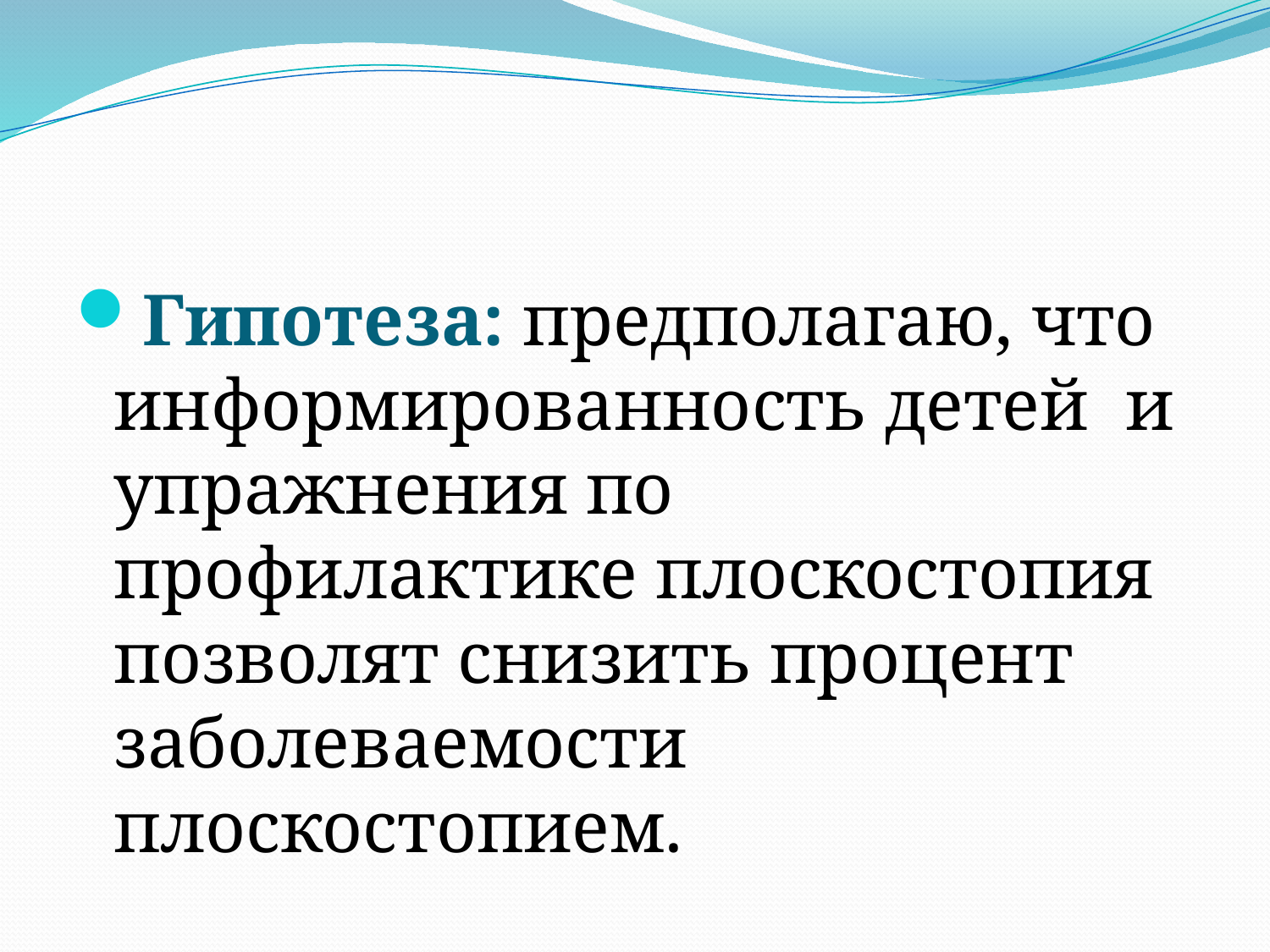

#
Гипотеза: предполагаю, что информированность детей  и упражнения по профилактике плоскостопия позволят снизить процент заболеваемости плоскостопием.